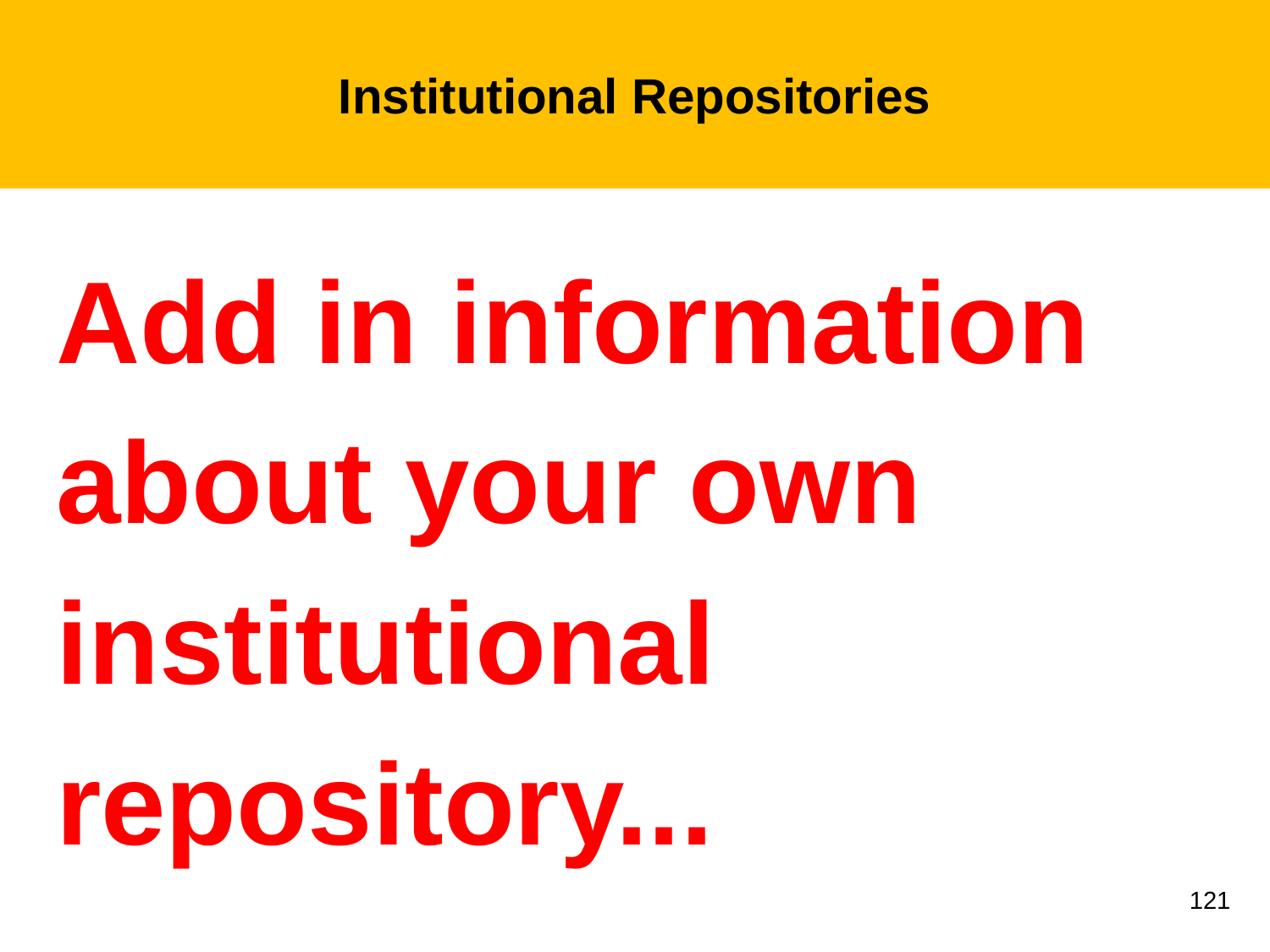

Institutional Repositories
Add in information about your own institutional repository...
121